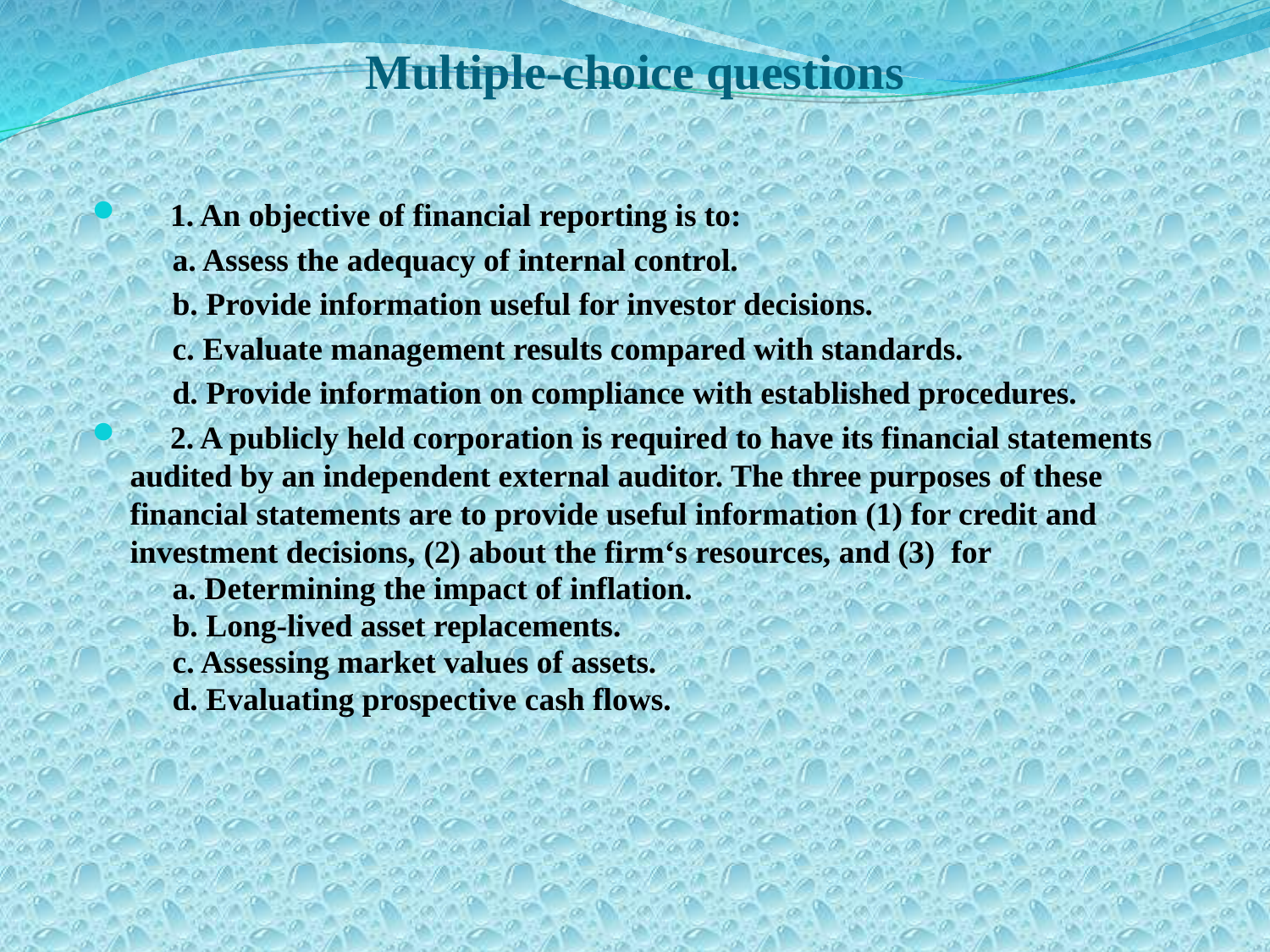

Multiple-choice questions
     1. An objective of financial reporting is to:
          a. Assess the adequacy of internal control.
          b. Provide information useful for investor decisions.
          c. Evaluate management results compared with standards.
          d. Provide information on compliance with established procedures.
     2. A publicly held corporation is required to have its financial statements audited by an independent external auditor. The three purposes of these financial statements are to provide useful information (1) for credit and investment decisions, (2) about the firm‘s resources, and (3)  for
          a. Determining the impact of inflation.
          b. Long-lived asset replacements.
          c. Assessing market values of assets.
          d. Evaluating prospective cash flows.